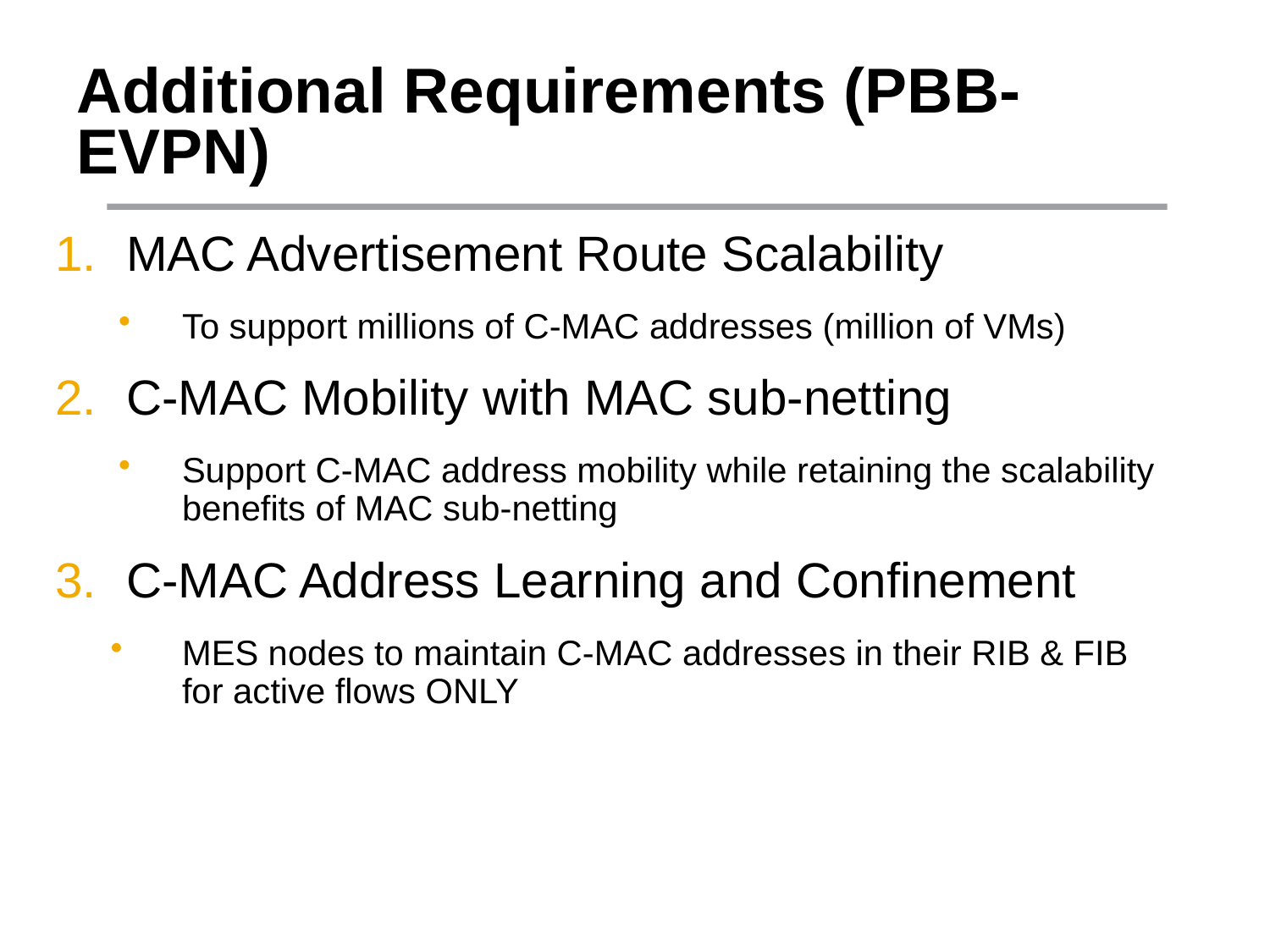

# Additional Requirements (PBB-EVPN)
MAC Advertisement Route Scalability
To support millions of C-MAC addresses (million of VMs)
C-MAC Mobility with MAC sub-netting
Support C-MAC address mobility while retaining the scalability benefits of MAC sub-netting
C-MAC Address Learning and Confinement
MES nodes to maintain C-MAC addresses in their RIB & FIB for active flows ONLY